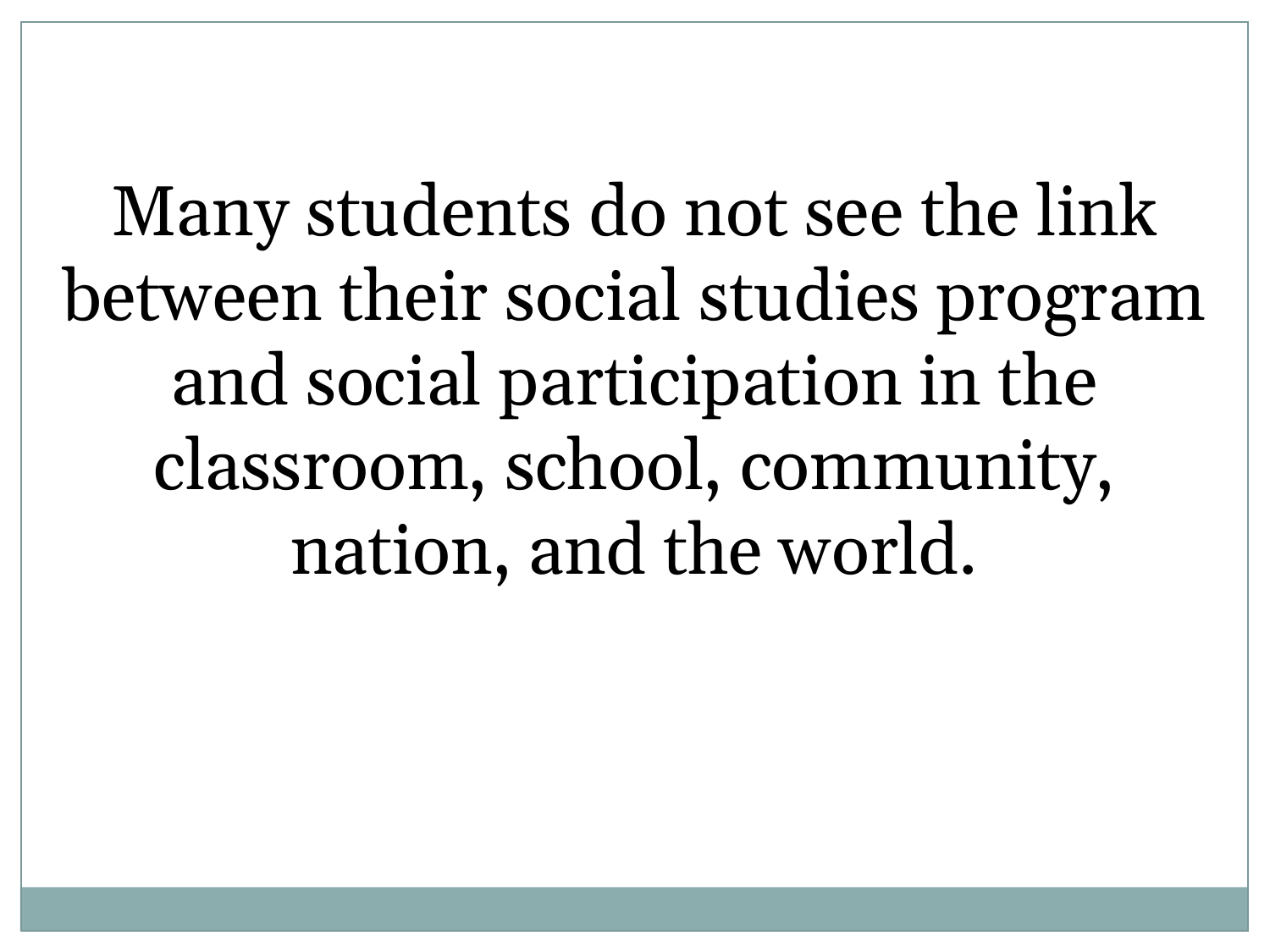

Many students do not see the link between their social studies program and social participation in the classroom, school, community, nation, and the world.